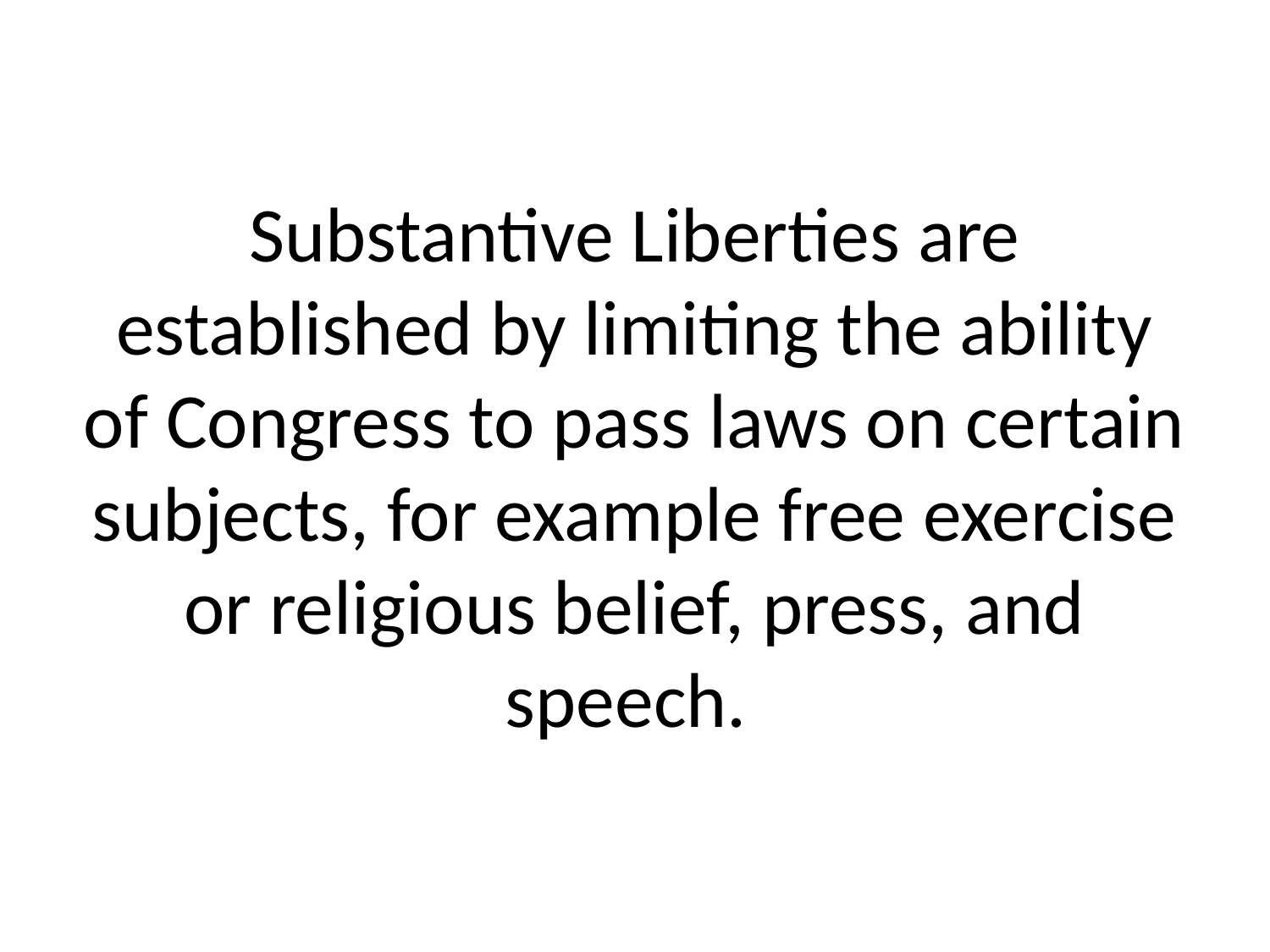

# Substantive Liberties are established by limiting the ability of Congress to pass laws on certain subjects, for example free exercise or religious belief, press, and speech.